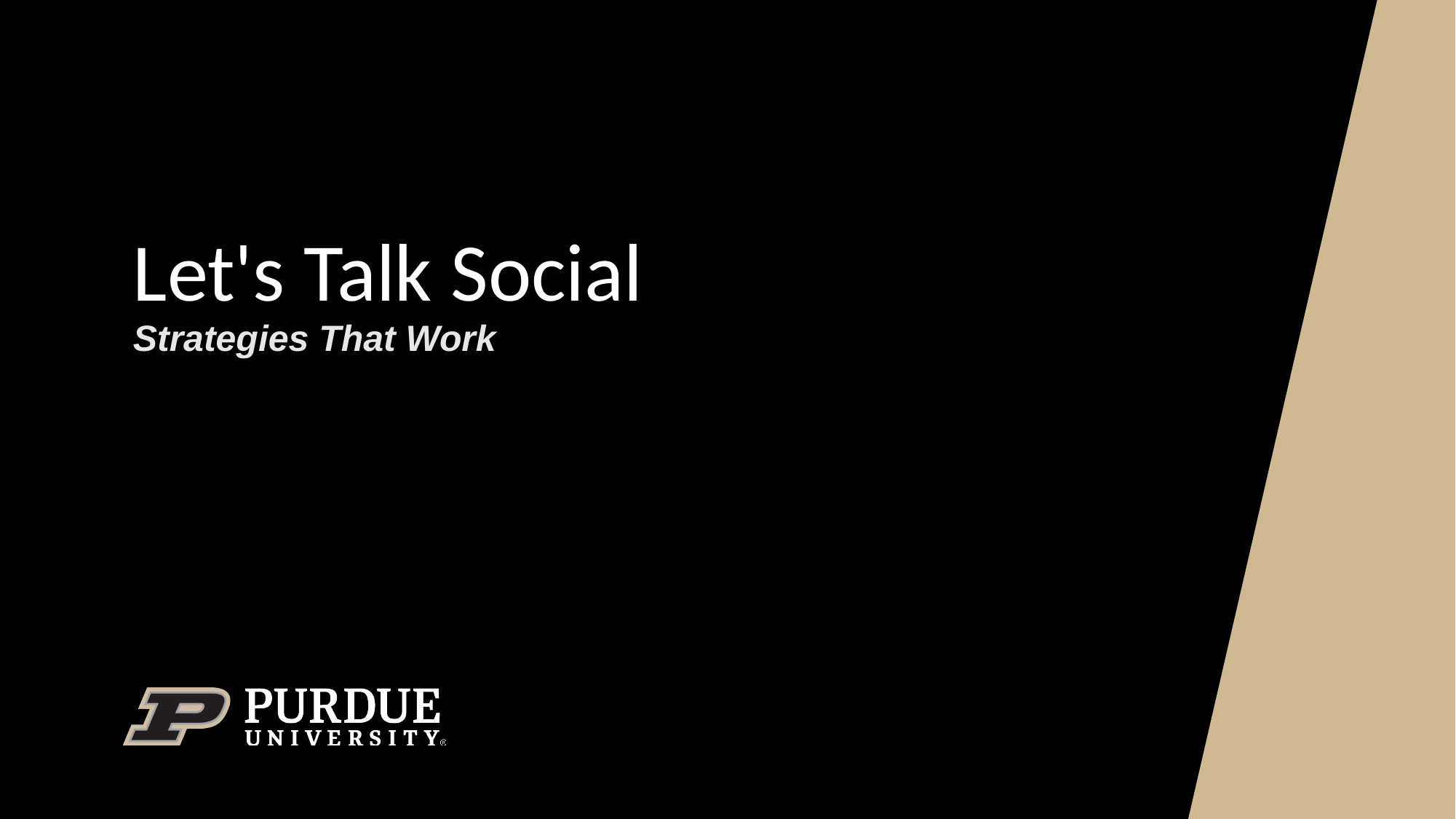

# Let's Talk Social
Strategies That Work